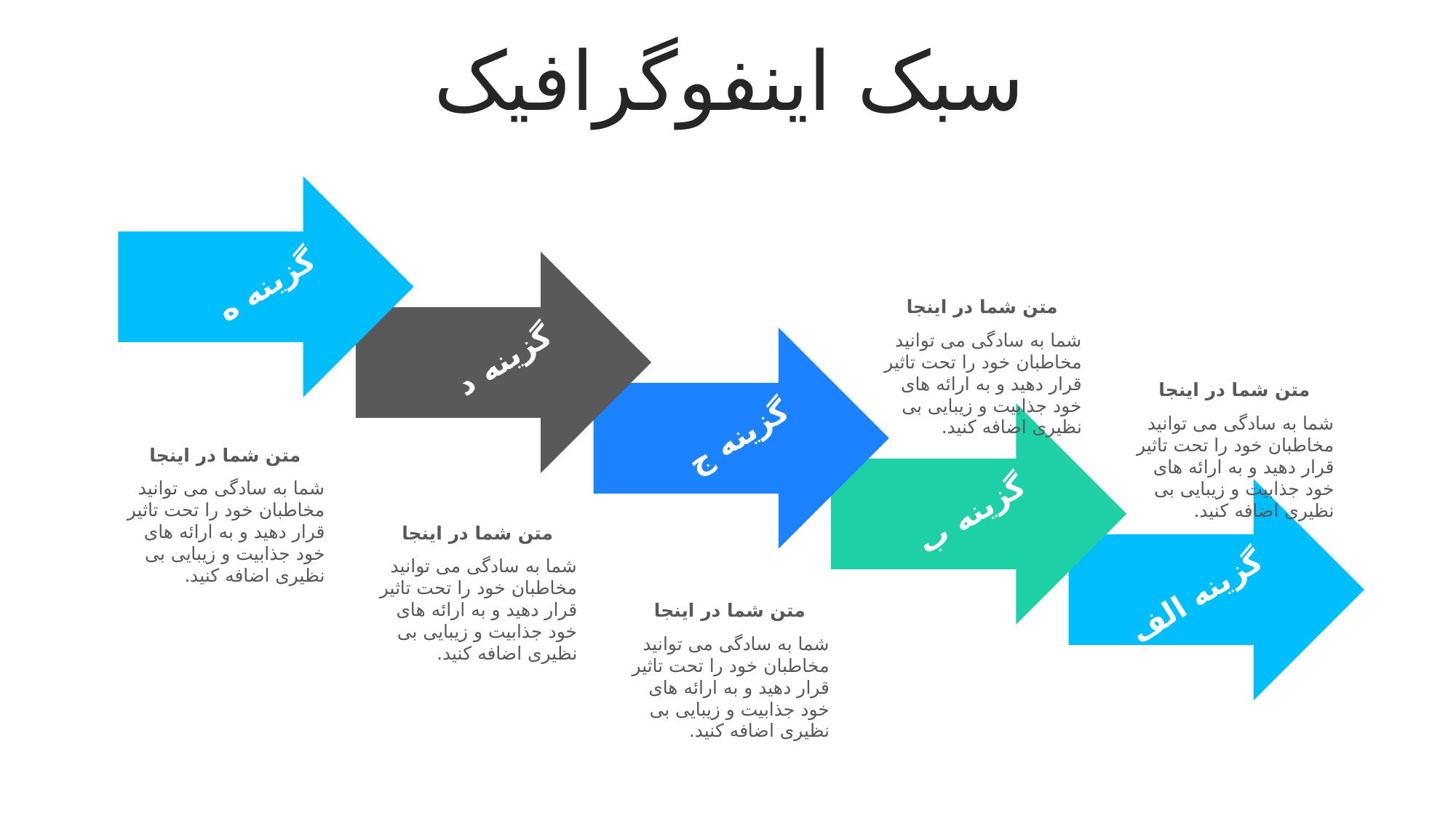

سبک اینفوگرافیک

گزینه ه
متن شما در اینجا
شما به سادگی می توانید مخاطبان خود را تحت تاثیر قرار دهید و به ارائه های خود جذابیت و زیبایی بی نظیری اضافه کنید.

گزینه د
متن شما در اینجا
شما به سادگی می توانید مخاطبان خود را تحت تاثیر قرار دهید و به ارائه های خود جذابیت و زیبایی بی نظیری اضافه کنید.

گزینه ج
متن شما در اینجا
شما به سادگی می توانید مخاطبان خود را تحت تاثیر قرار دهید و به ارائه های خود جذابیت و زیبایی بی نظیری اضافه کنید.

گزینه ب
متن شما در اینجا
شما به سادگی می توانید مخاطبان خود را تحت تاثیر قرار دهید و به ارائه های خود جذابیت و زیبایی بی نظیری اضافه کنید.
گزینه الف
متن شما در اینجا
شما به سادگی می توانید مخاطبان خود را تحت تاثیر قرار دهید و به ارائه های خود جذابیت و زیبایی بی نظیری اضافه کنید.